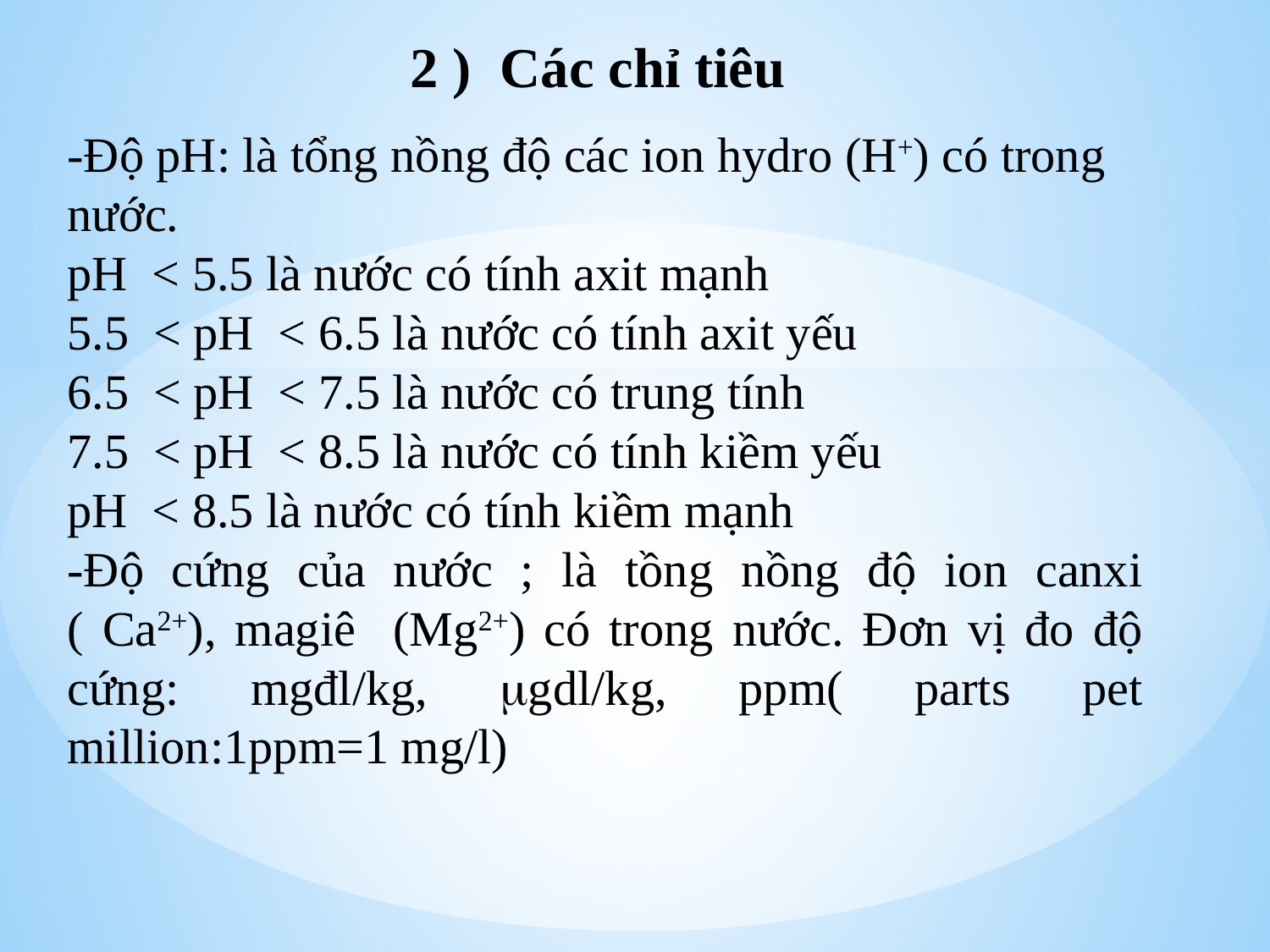

2 )  Các chỉ tiêu
-Độ pH: là tổng nồng độ các ion hydro (H+) có trong nước.
pH  < 5.5 là nước có tính axit mạnh
5.5  < pH  < 6.5 là nước có tính axit yếu
6.5  < pH  < 7.5 là nước có trung tính
7.5  < pH  < 8.5 là nước có tính kiềm yếu
pH  < 8.5 là nước có tính kiềm mạnh
-Độ cứng của nước ; là tồng nồng độ ion canxi ( Ca2+), magiê  (Mg2+) có trong nước. Đơn vị đo độ cứng: mgđl/kg, μgdl/kg, ppm( parts pet million:1ppm=1 mg/l)